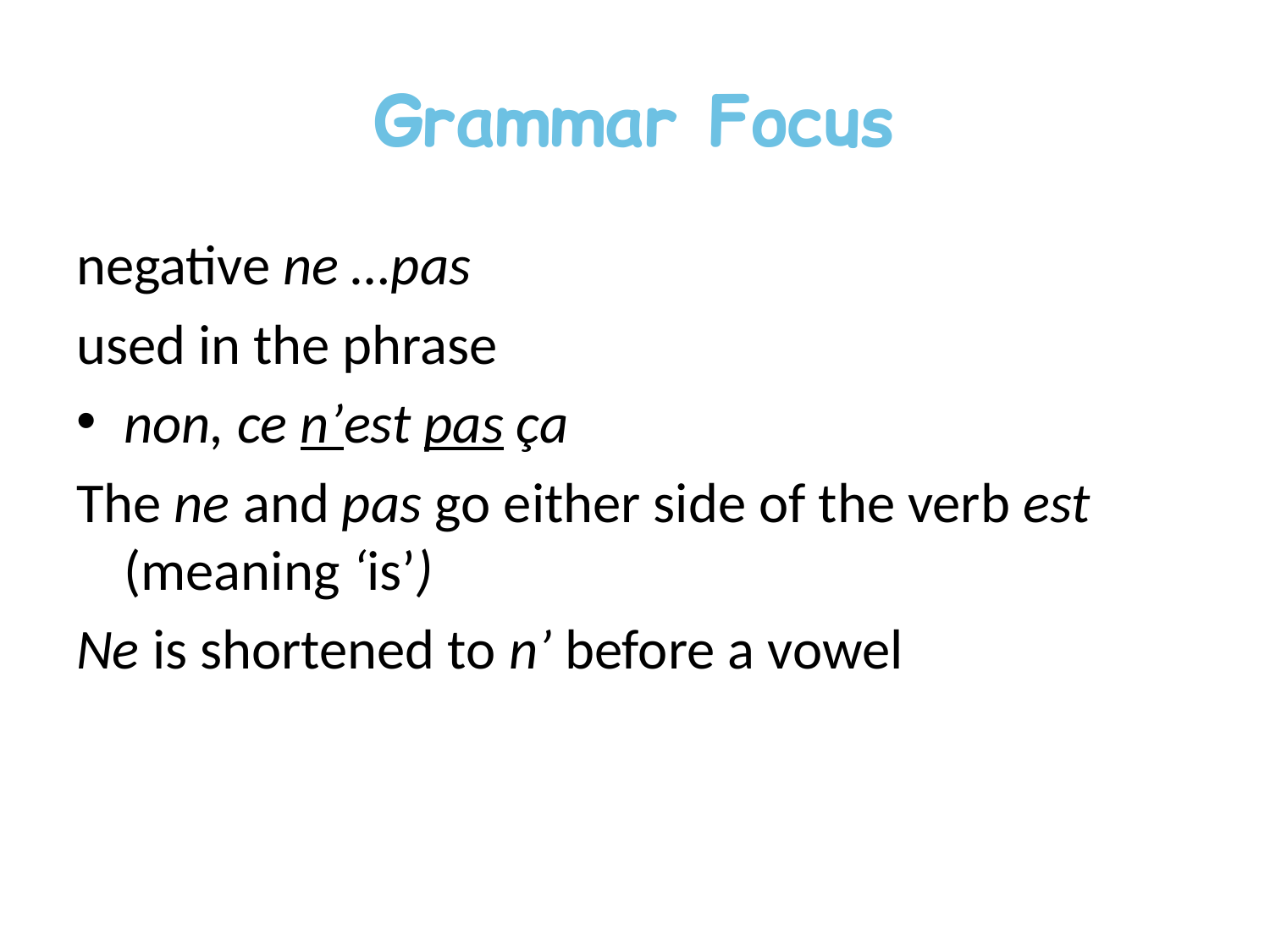

# Grammar Focus
negative ne …pas
used in the phrase
non, ce n’est pas ça
The ne and pas go either side of the verb est (meaning ‘is’)
Ne is shortened to n’ before a vowel